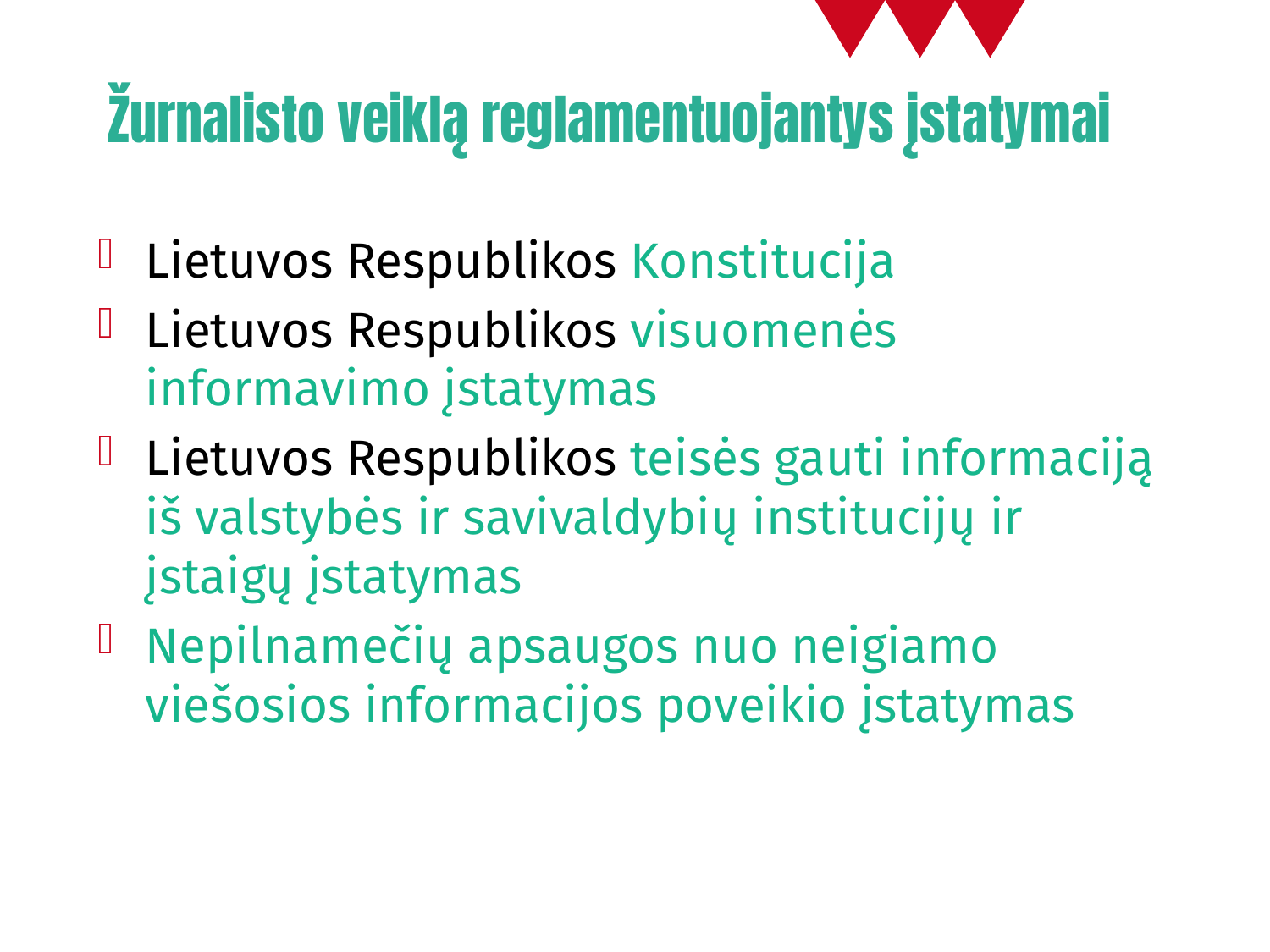

# Žurnalisto veiklą reglamentuojantys įstatymai
Lietuvos Respublikos Konstitucija
Lietuvos Respublikos visuomenės informavimo įstatymas
Lietuvos Respublikos teisės gauti informaciją iš valstybės ir savivaldybių institucijų ir įstaigų įstatymas
Nepilnamečių apsaugos nuo neigiamo viešosios informacijos poveikio įstatymas